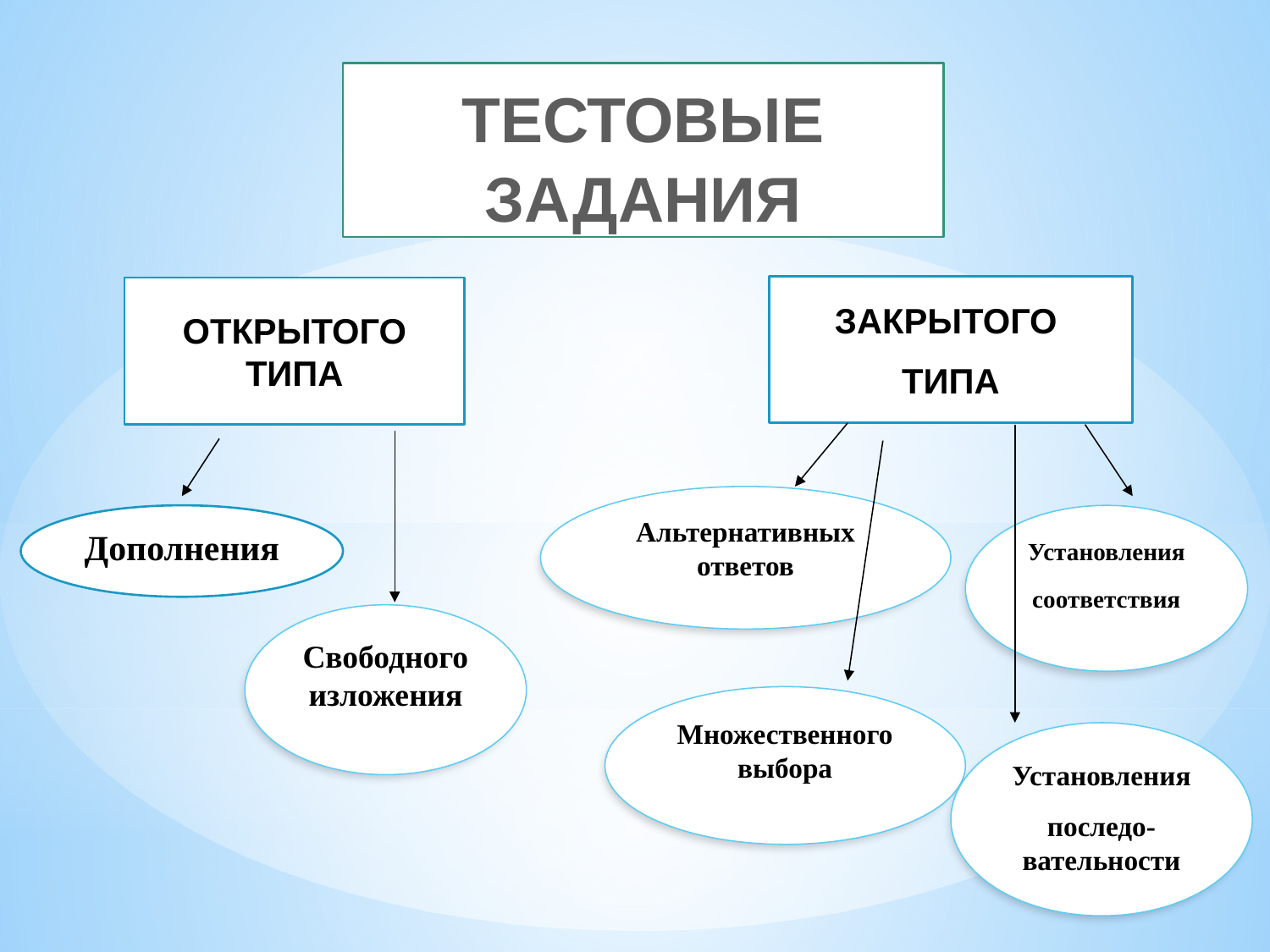

ТЕСТОВЫЕ ЗАДАНИЯ
ЗАКРЫТОГО
ТИПА
ОТКРЫТОГО ТИПА
Альтернативных ответов
Дополнения
Установления
соответствия
Свободного изложения
Множественного выбора
Установления
последо-вательности